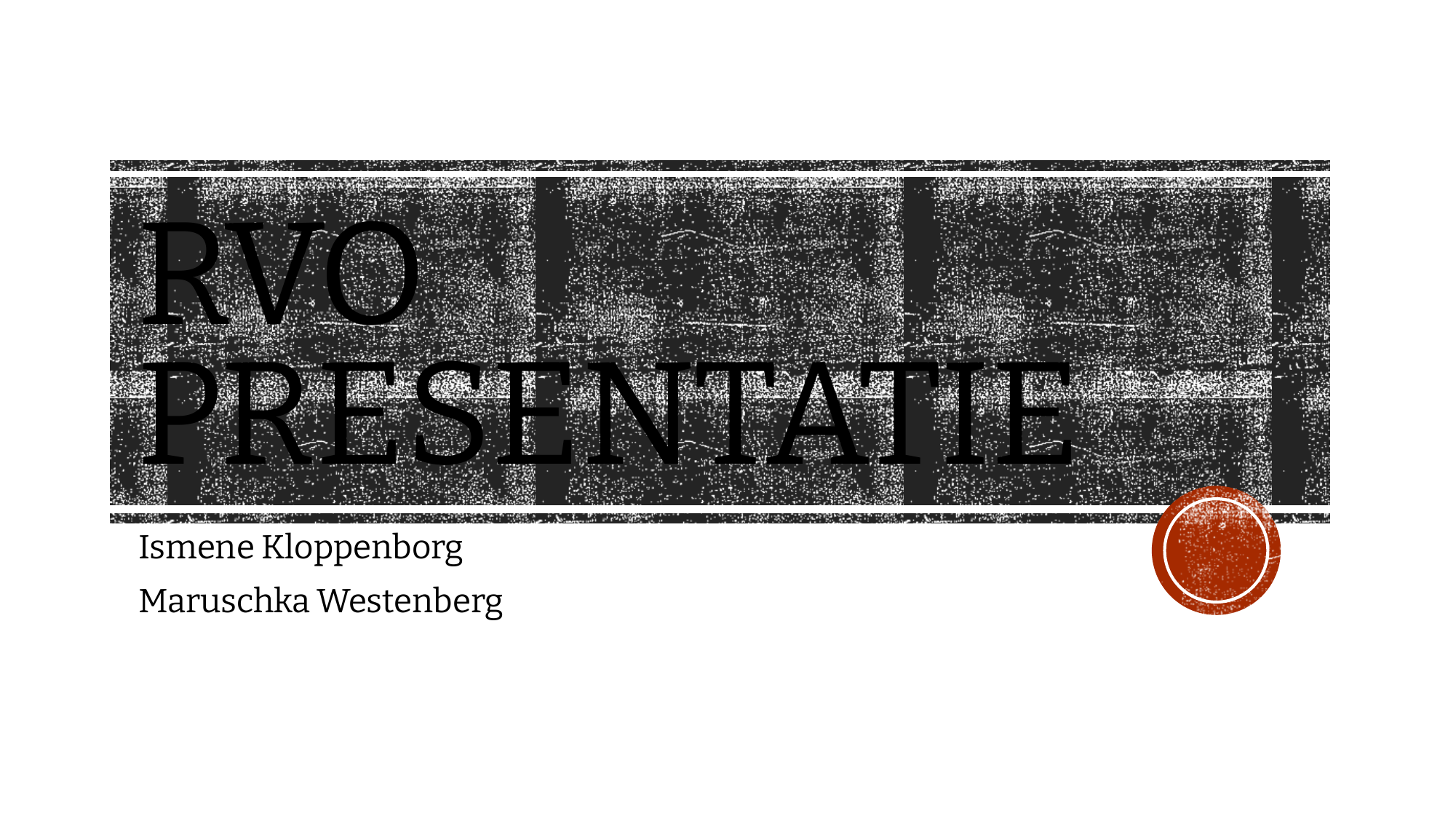

# Rvo presentatie
Ismene Kloppenborg
Maruschka Westenberg